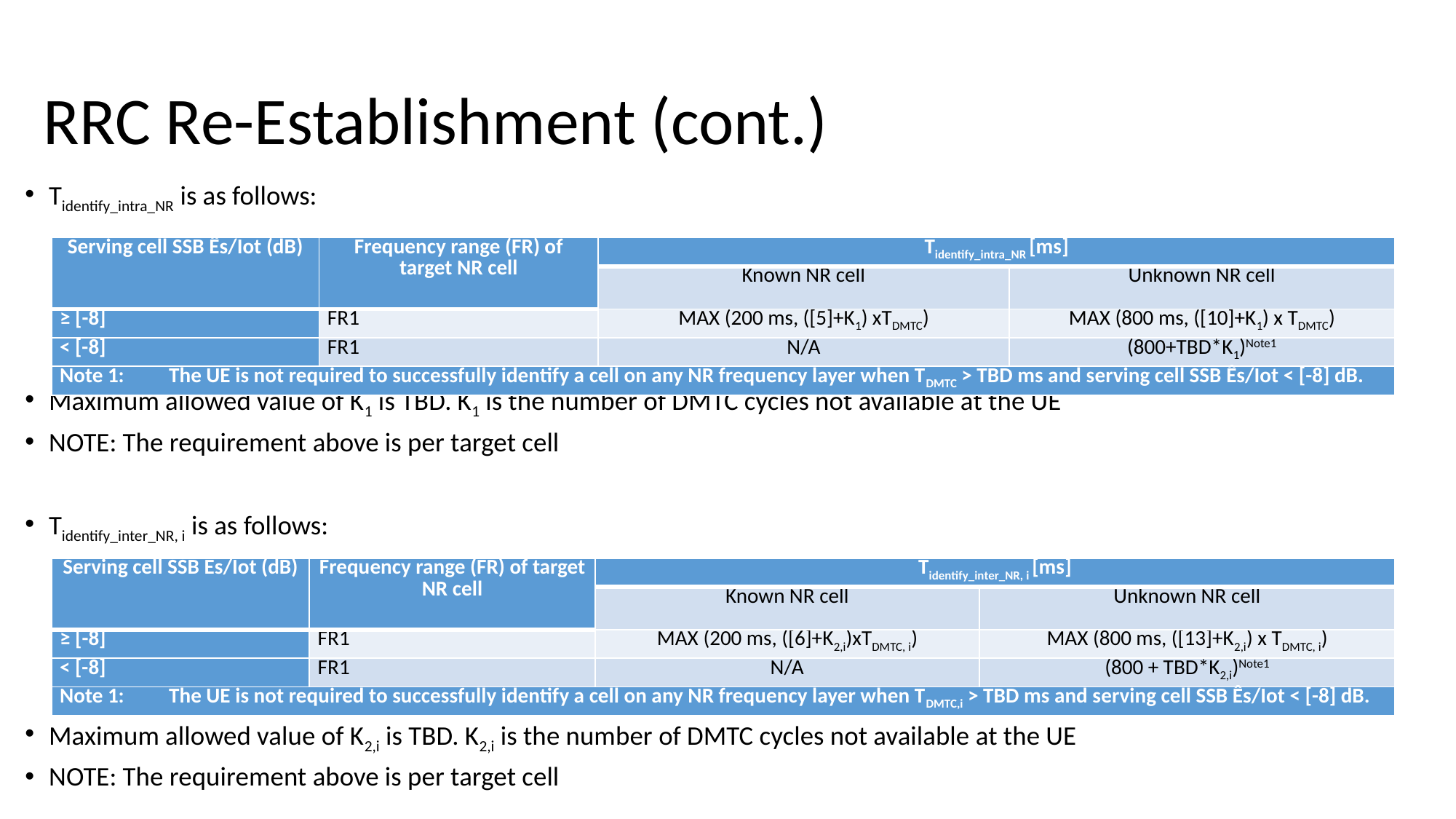

# RRC Re-Establishment (cont.)
Tidentify_intra_NR is as follows:

Maximum allowed value of K1 is TBD. K1 is the number of DMTC cycles not available at the UE
NOTE: The requirement above is per target cell

Tidentify_inter_NR, i is as follows:

Maximum allowed value of K2,i is TBD. K2,i is the number of DMTC cycles not available at the UE
NOTE: The requirement above is per target cell

| Serving cell SSB Ês/Iot (dB) | Frequency range (FR) of target NR cell | Tidentify\_intra\_NR [ms] |  |
| --- | --- | --- | --- |
|  |  | Known NR cell | Unknown NR cell |
| ≥ [-8] | FR1 | MAX (200 ms, ([5]+K1) xTDMTC) | MAX (800 ms, ([10]+K1) x TDMTC) |
| < [-8] | FR1 | N/A | (800+TBD\*K1)Note1 |
| Note 1: The UE is not required to successfully identify a cell on any NR frequency layer when TDMTC > TBD ms and serving cell SSB Ês/Iot < [-8] dB. |  |  |  |
| Serving cell SSB Ês/Iot (dB) | Frequency range (FR) of target NR cell | Tidentify\_inter\_NR, i [ms] |  |
| --- | --- | --- | --- |
|  |  | Known NR cell | Unknown NR cell |
| ≥ [-8] | FR1 | MAX (200 ms, ([6]+K2,i)xTDMTC, i) | MAX (800 ms, ([13]+K2,i) x TDMTC, i) |
| < [-8] | FR1 | N/A | (800 + TBD\*K2,i)Note1 |
| Note 1: The UE is not required to successfully identify a cell on any NR frequency layer when TDMTC,i > TBD ms and serving cell SSB Ês/Iot < [-8] dB. |  |  |  |